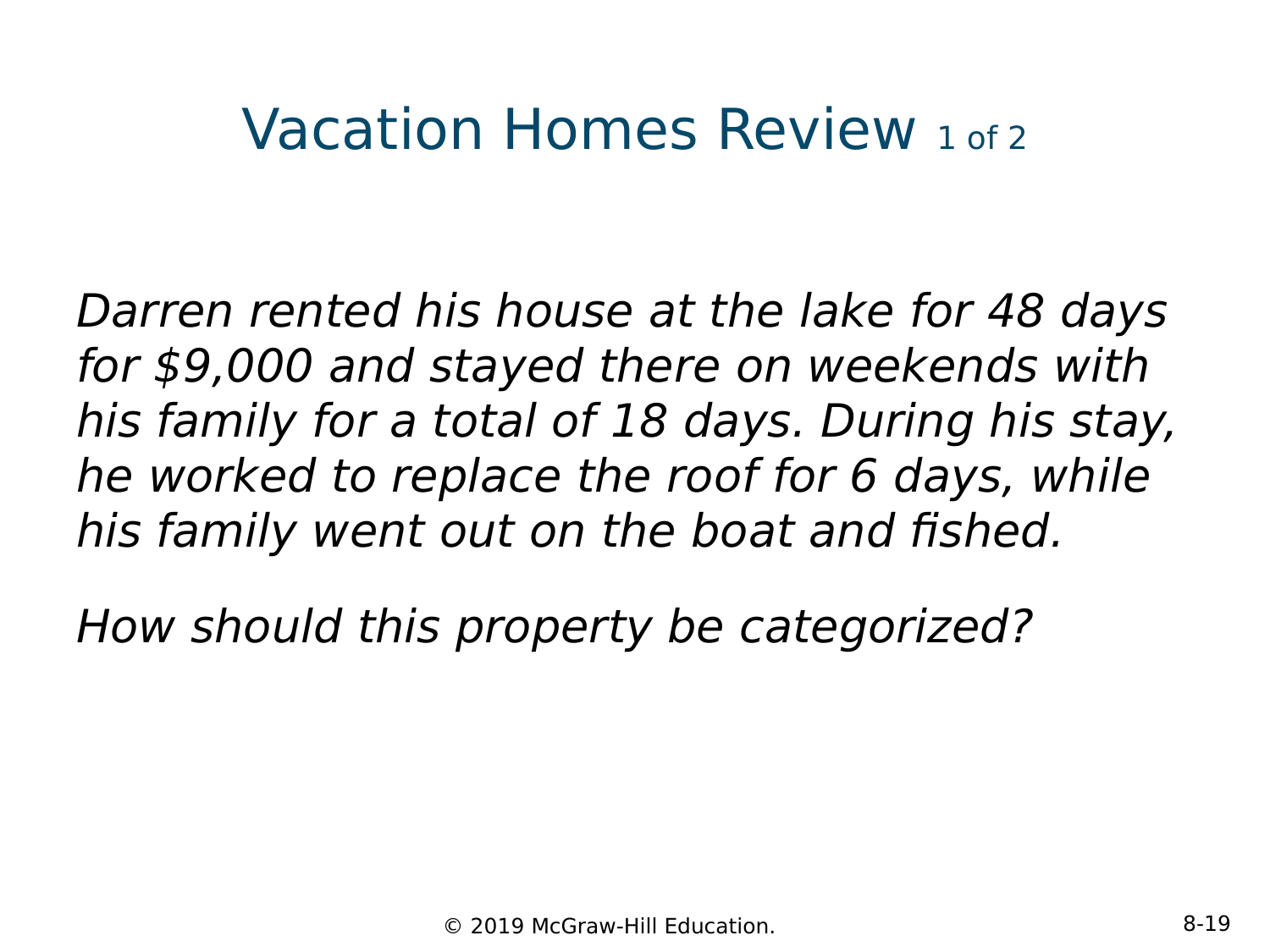

# Vacation Homes Review 1 of 2
Darren rented his house at the lake for 48 days for $9,000 and stayed there on weekends with his family for a total of 18 days. During his stay, he worked to replace the roof for 6 days, while his family went out on the boat and fished.
How should this property be categorized?